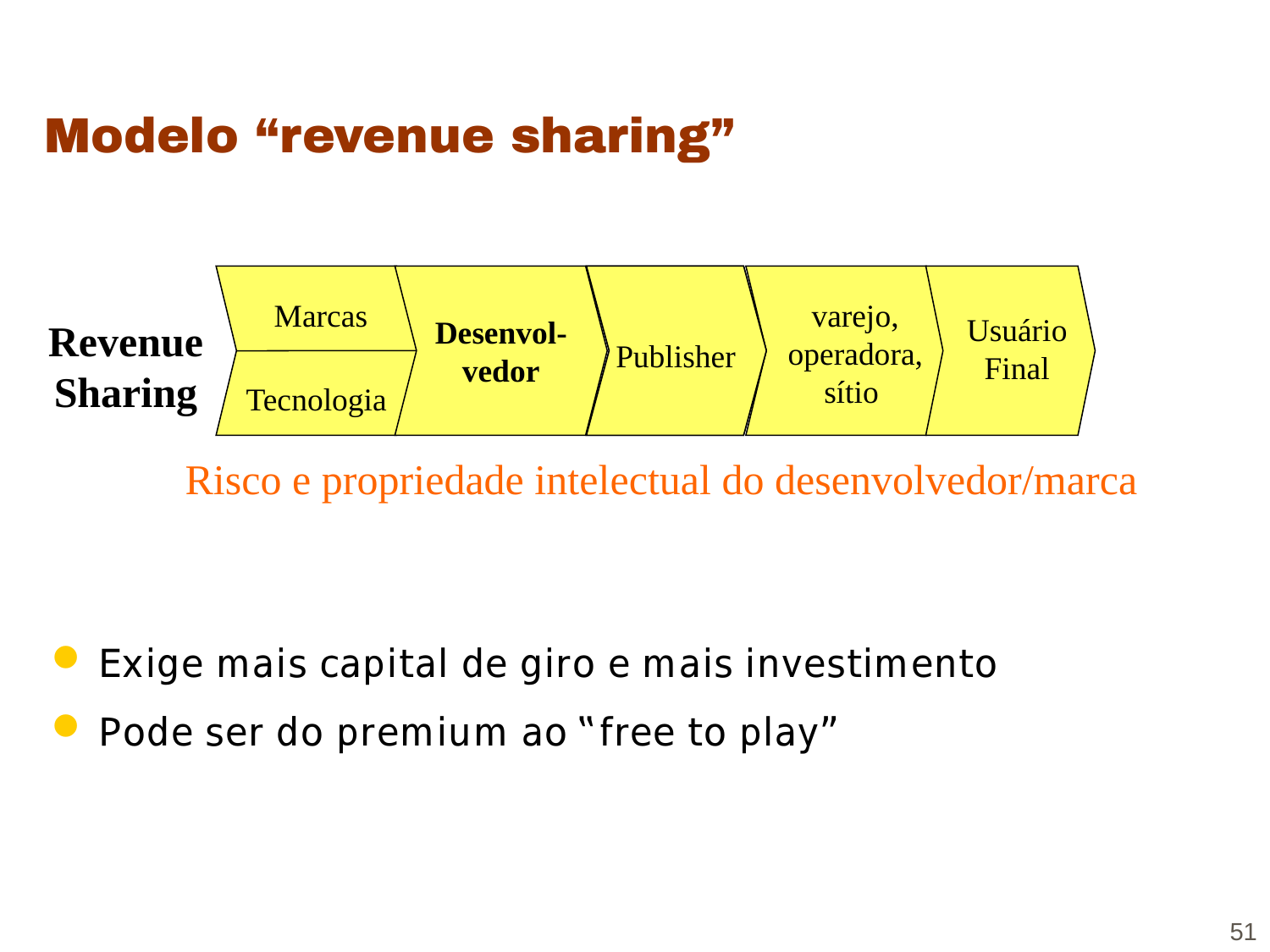

# Modelo “revenue sharing”

Desenvol-
vedor

Marcas
varejo,
operadora,
sítio
Usuário
Final
Revenue
Sharing
Publisher
Publisher

Tecnologia
Risco e propriedade intelectual do desenvolvedor/marca
Exige mais capital de giro e mais investimento
Pode ser do premium ao “free to play”
51